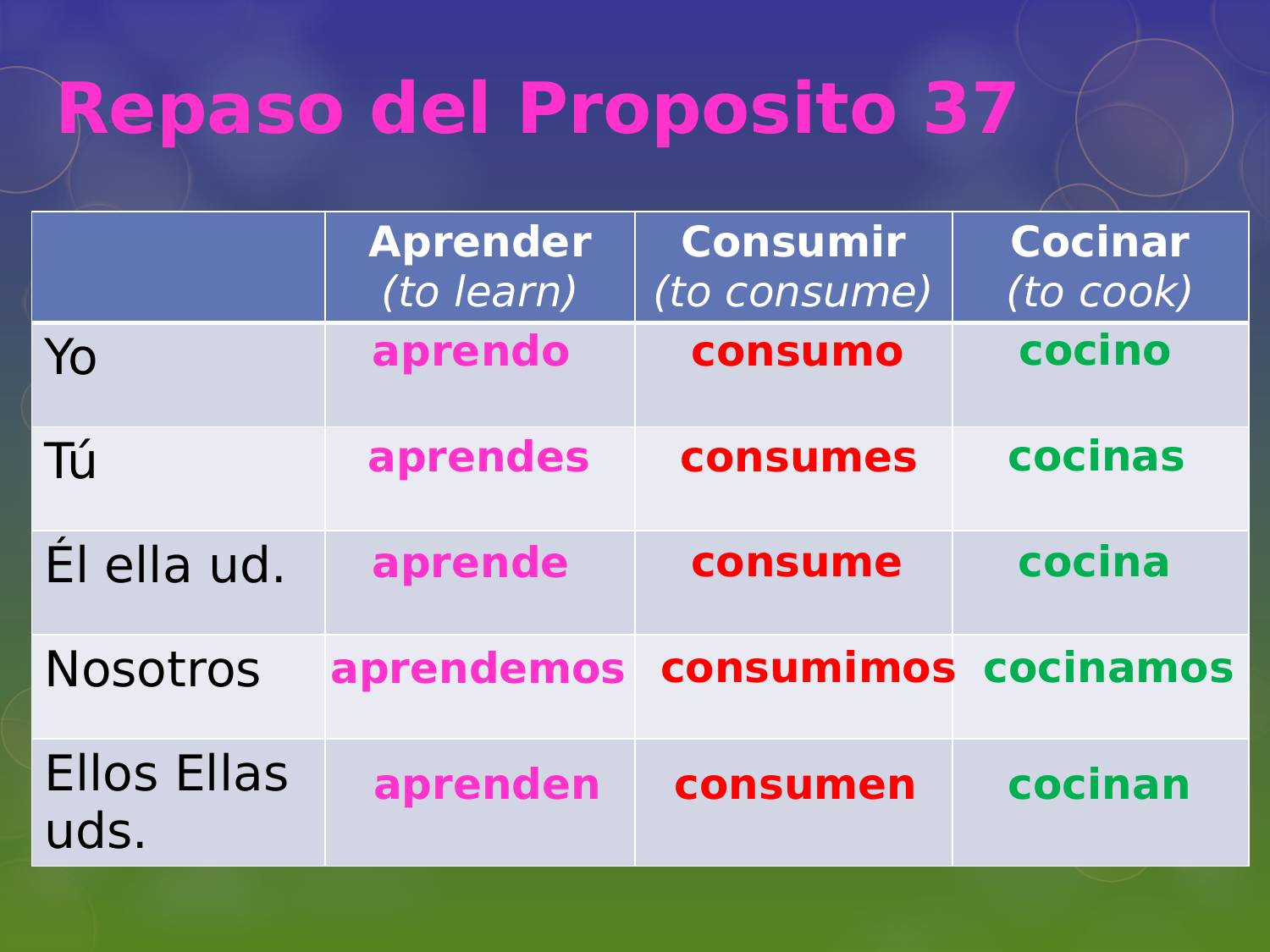

# Repaso del Proposito 37
|  | Aprender (to learn) | Consumir (to consume) | Cocinar (to cook) |
| --- | --- | --- | --- |
| Yo |  |  |  |
| Tú |  |  |  |
| Él ella ud. |  |  |  |
| Nosotros |  |  |  |
| Ellos Ellas uds. |  |  |  |
cocino
aprendo
consumo
cocinas
aprendes
consumes
consume
cocina
aprende
consumimos
cocinamos
aprendemos
aprenden
consumen
cocinan